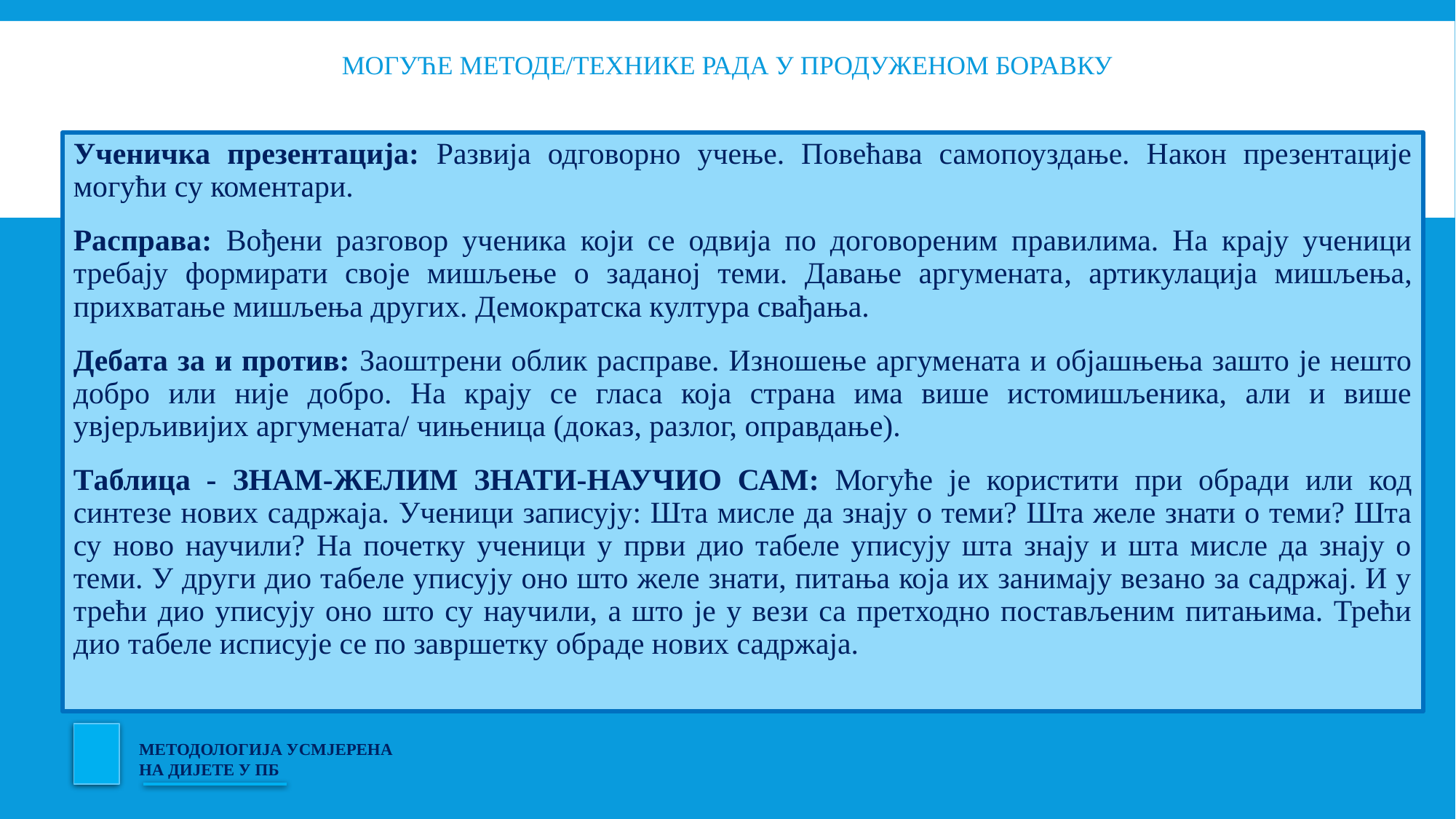

# могуће Методе/технике рада у продуженом боравку
Ученичка презентација: Развија одговорно учење. Повећава самопоуздање. Након презентације могући су коментари.
Расправа: Вођени разговор ученика који се одвија по договореним правилима. На крају ученици требају формирати своје мишљење о заданој теми. Давање аргумената, артикулација мишљења, прихватање мишљења других. Демократска култура свађања.
Дебата за и против: Заоштрени облик расправе. Изношење аргумената и објашњења зашто је нешто добро или није добро. На крају се гласа која страна има више истомишљеника, али и више увјерљивијих аргумената/ чињеница (доказ, разлог, оправдање).
Tаблица - ЗНАМ-ЖЕЛИМ ЗНАТИ-НАУЧИО САМ: Могуће је користити при обради или код синтезе нових садржаја. Ученици записују: Шта мисле да знају о теми? Шта желе знати о теми? Шта су ново научили? На почетку ученици у први дио табеле уписују шта знају и шта мисле да знају о теми. У други дио табеле уписују оно што желе знати, питања која их занимају везано за садржај. И у трећи дио уписују оно што су научили, а што је у вези са претходно постављеним питањима. Трећи дио табеле исписује се по завршетку обраде нових садржаја.

МЕТОДОЛОГИЈА УСМЈЕРЕНА  НА ДИЈЕТЕ У ПБ